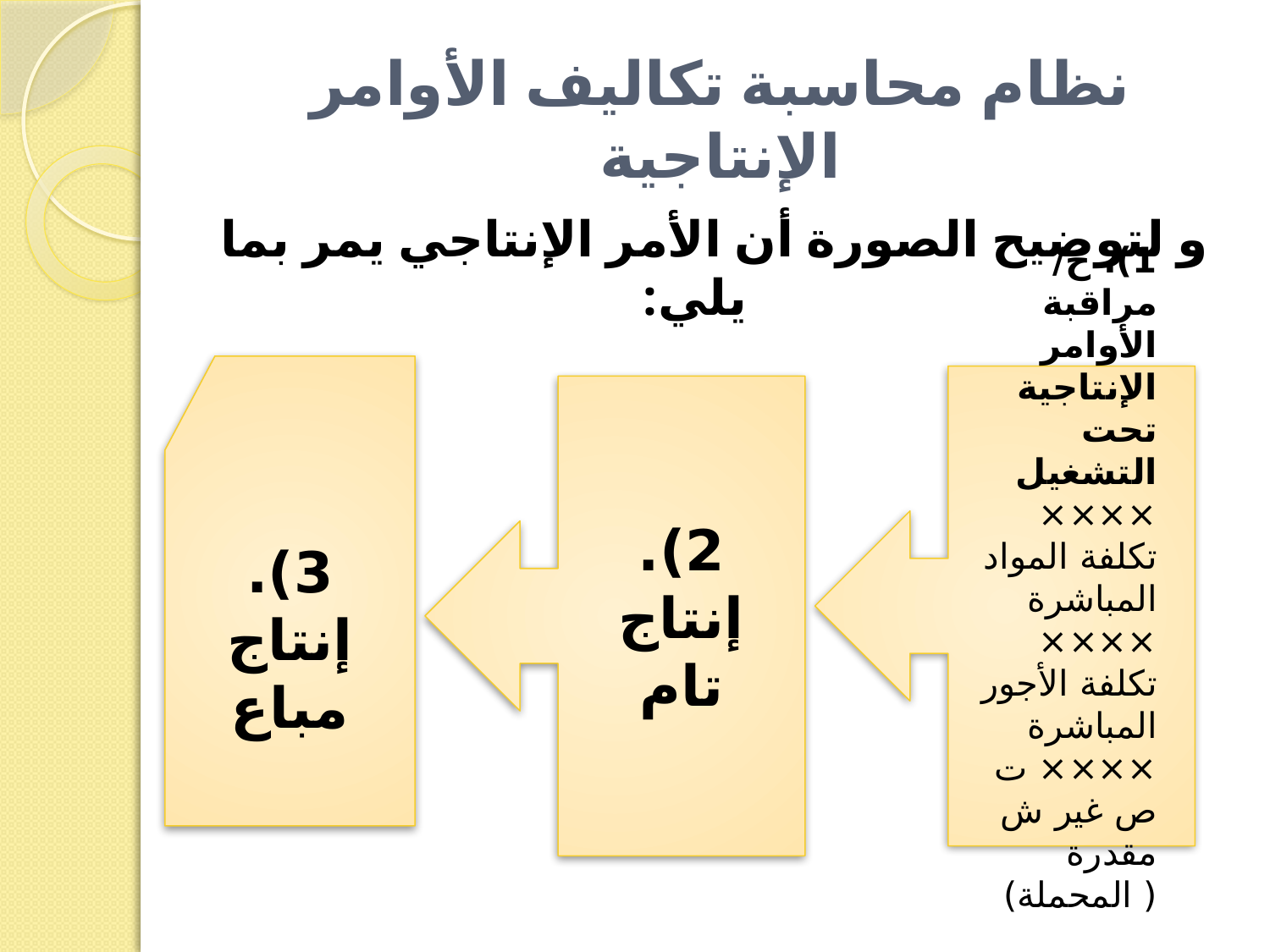

# نظام محاسبة تكاليف الأوامر الإنتاجية
و لتوضيح الصورة أن الأمر الإنتاجي يمر بما يلي:

3). إنتاج مباع

2). إنتاج تام
1). ح/ مراقبة الأوامر الإنتاجية تحت التشغيل
××××  تكلفة المواد المباشرة
×××× تكلفة الأجور المباشرة
×××× ت ص غير ش مقدرة ( المحملة)